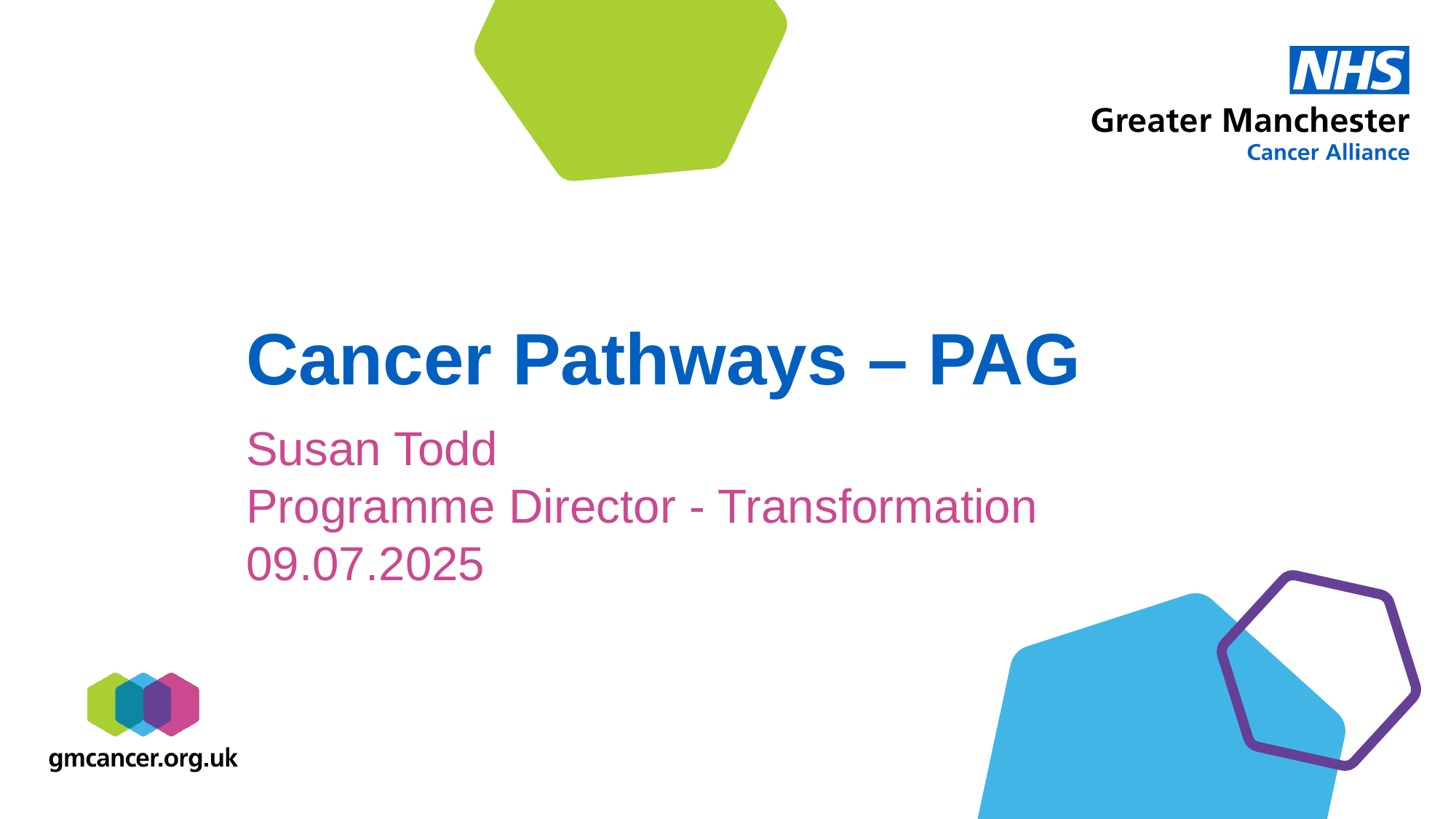

Cancer Pathways – PAG
Susan Todd
Programme Director - Transformation
09.07.2025